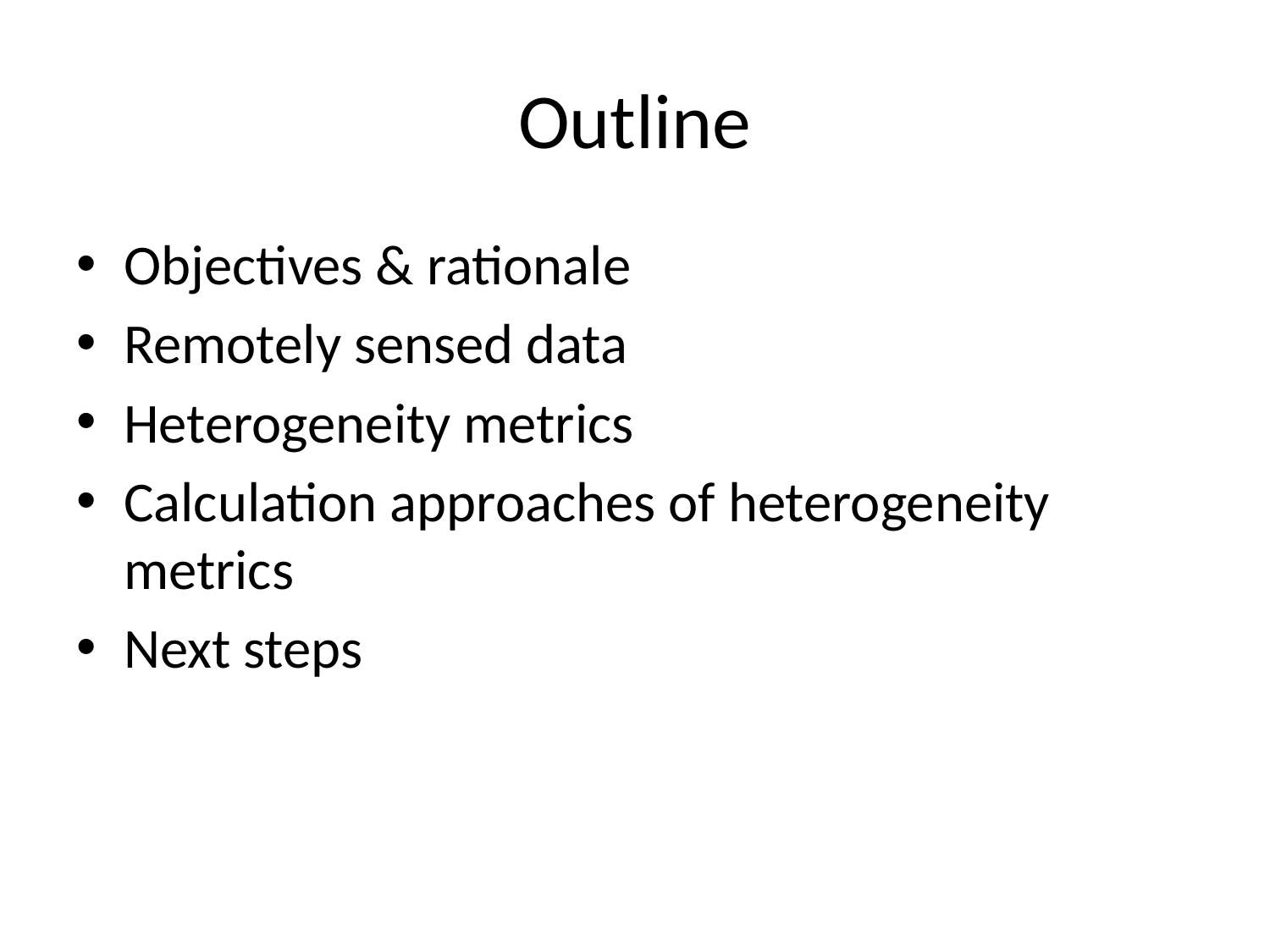

# Outline
Objectives & rationale
Remotely sensed data
Heterogeneity metrics
Calculation approaches of heterogeneity metrics
Next steps